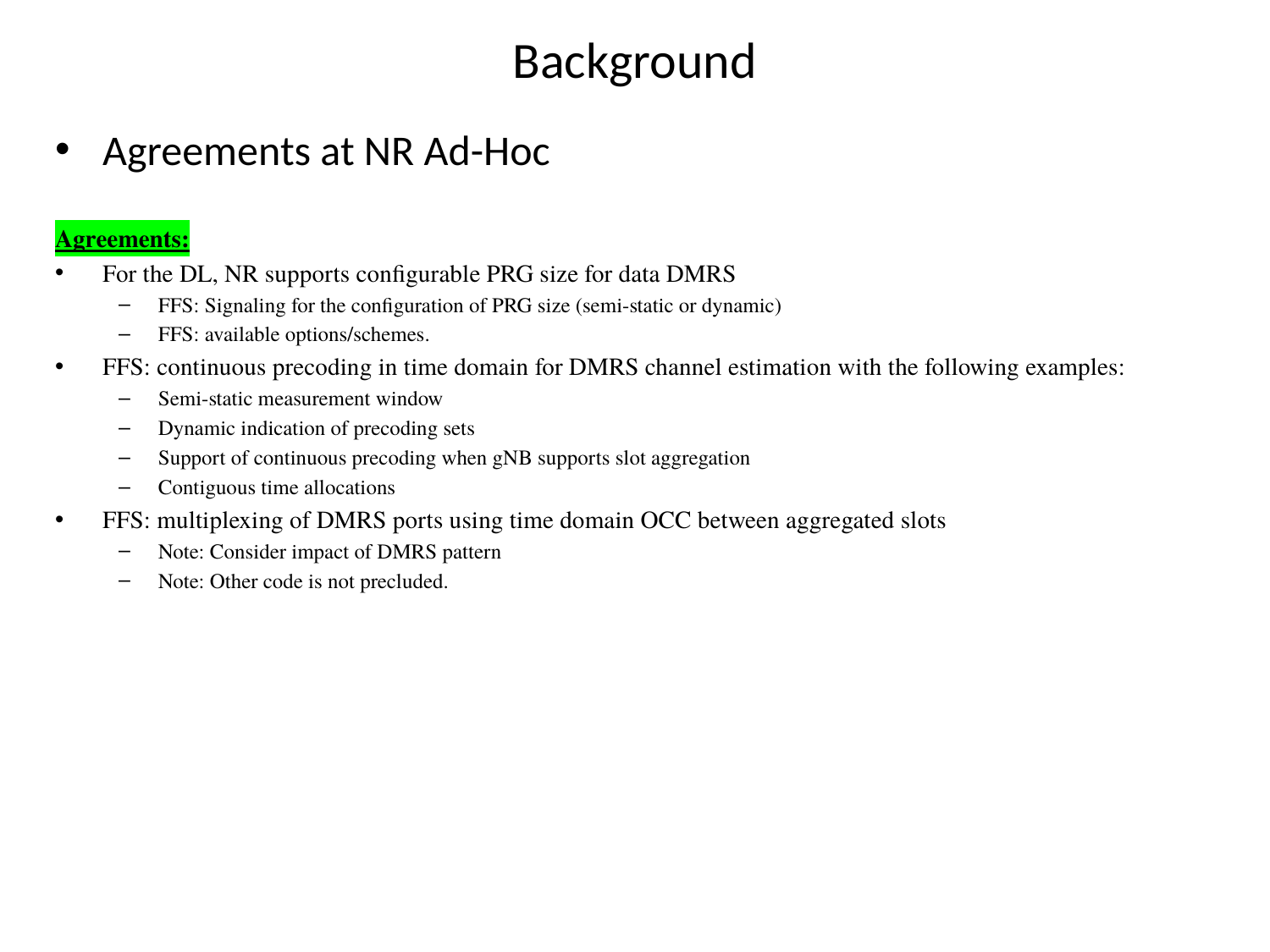

# Background
Agreements at NR Ad-Hoc

Agreements:
For the DL, NR supports configurable PRG size for data DMRS
FFS: Signaling for the configuration of PRG size (semi-static or dynamic)
FFS: available options/schemes.
FFS: continuous precoding in time domain for DMRS channel estimation with the following examples:
Semi-static measurement window
Dynamic indication of precoding sets
Support of continuous precoding when gNB supports slot aggregation
Contiguous time allocations
FFS: multiplexing of DMRS ports using time domain OCC between aggregated slots
Note: Consider impact of DMRS pattern
Note: Other code is not precluded.